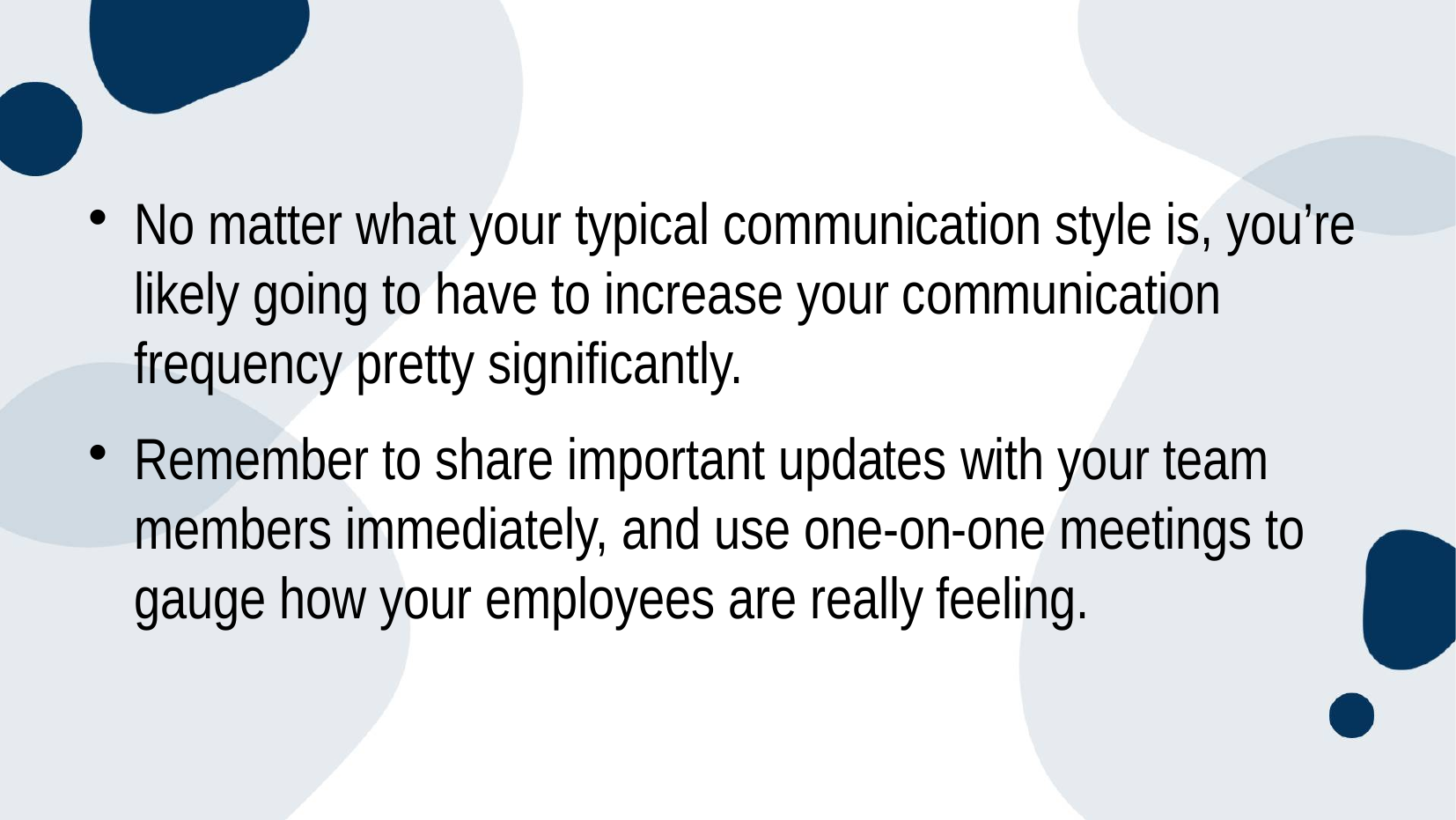

#
No matter what your typical communication style is, you’re likely going to have to increase your communication frequency pretty significantly.
Remember to share important updates with your team members immediately, and use one-on-one meetings to gauge how your employees are really feeling.